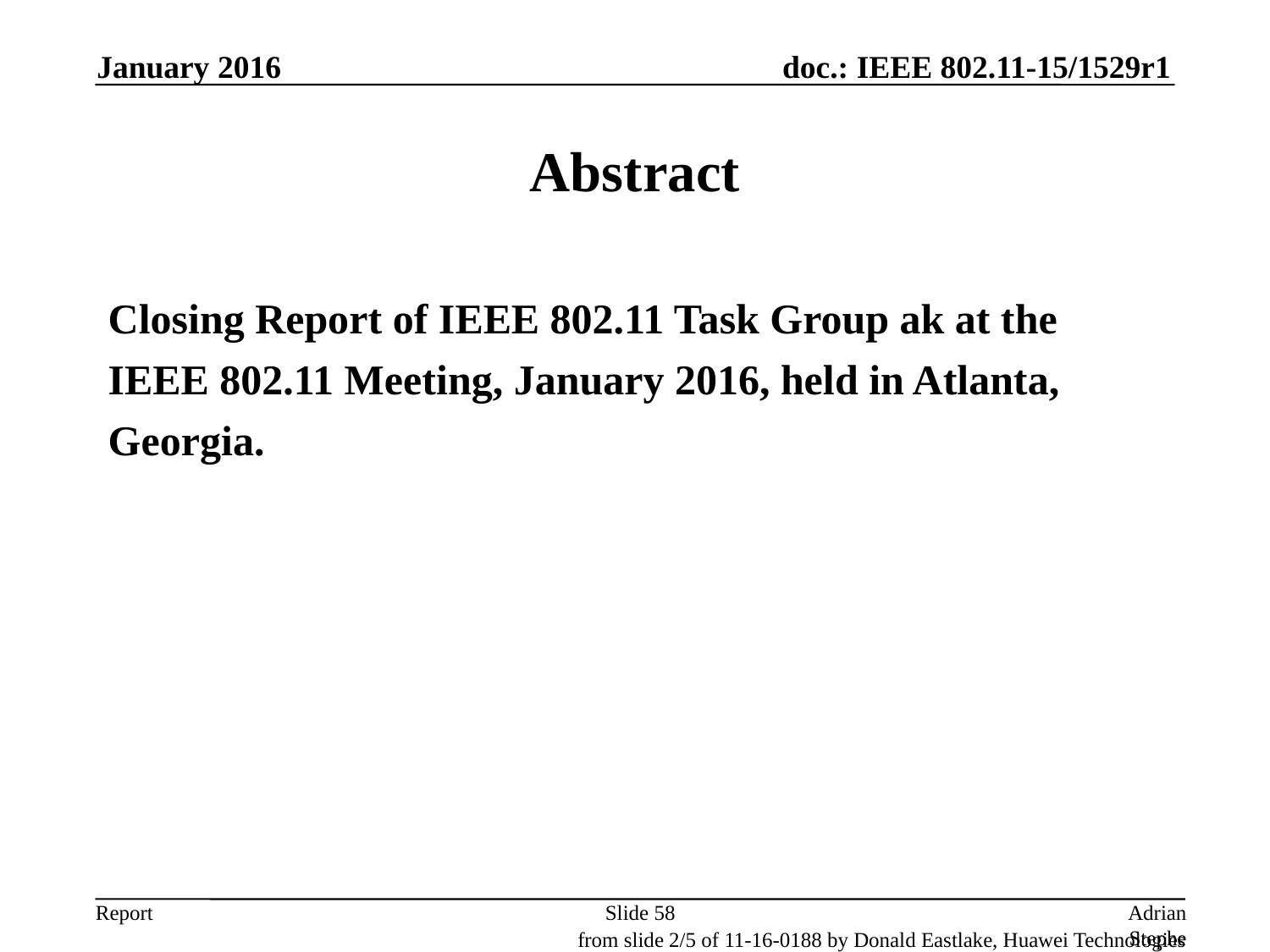

January 2016
# Abstract
Closing Report of IEEE 802.11 Task Group ak at the IEEE 802.11 Meeting, January 2016, held in Atlanta, Georgia.
Slide 58
Adrian Stephens, Intel Corporation
from slide 2/5 of 11-16-0188 by Donald Eastlake, Huawei Technologies